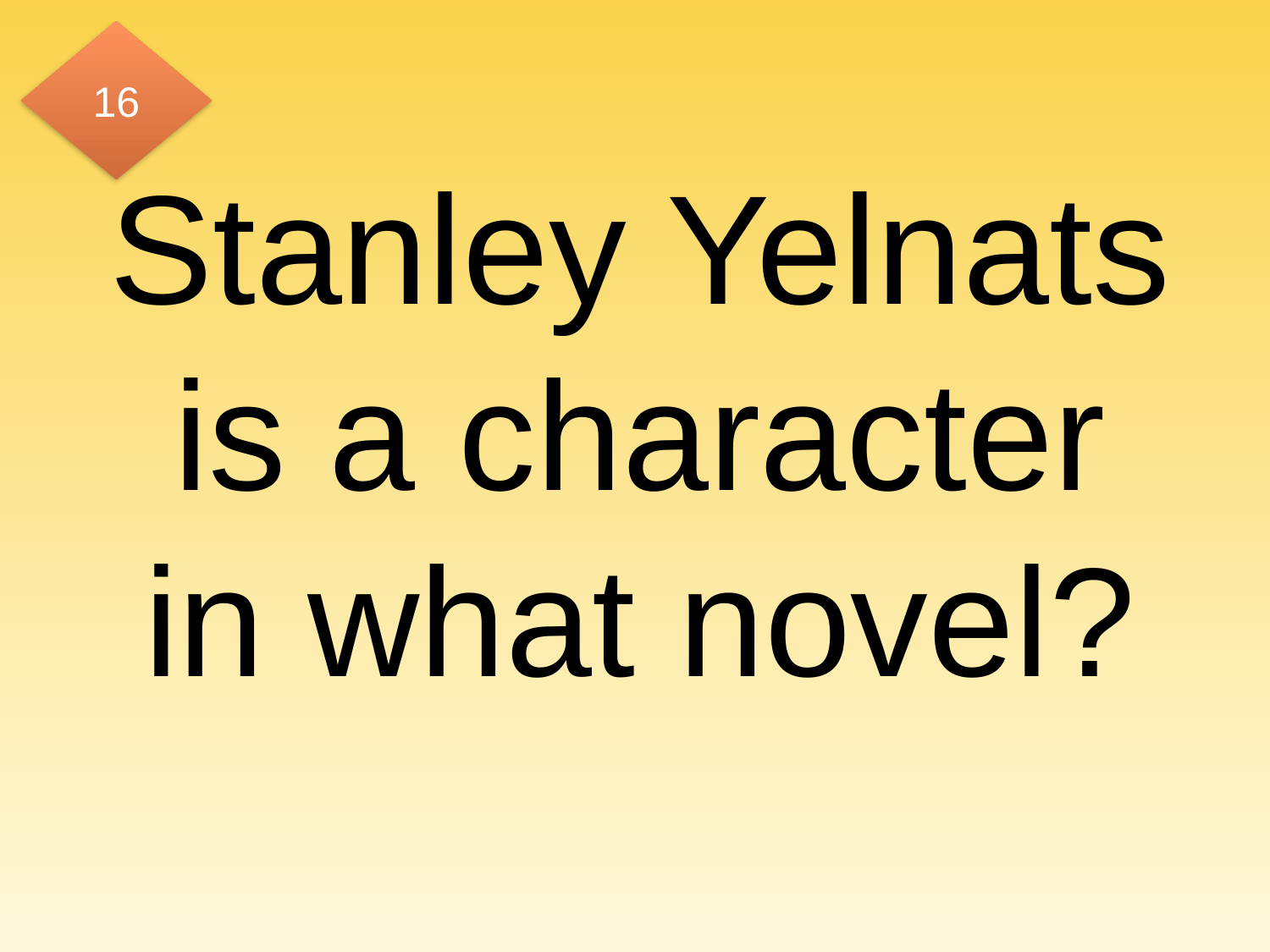

16
# Stanley Yelnats is a character in what novel?